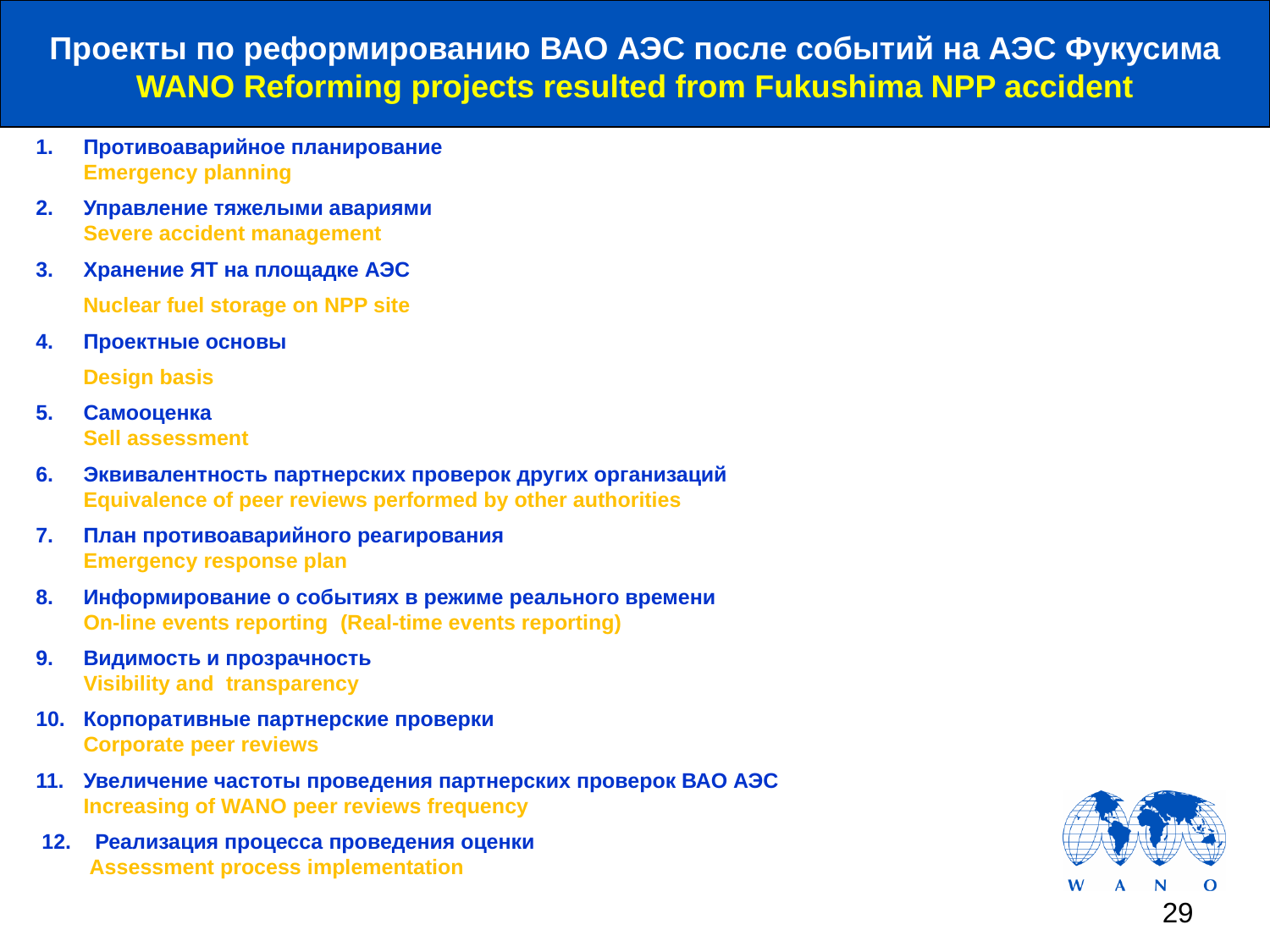

# Проекты по реформированию ВАО АЭС после событий на АЭС Фукусима WANO Reforming projects resulted from Fukushima NPP accident
Противоаварийное планирование
Emergency planning
Управление тяжелыми авариями
Severe accident management
Хранение ЯТ на площадке АЭС
        Nuclear fuel storage on NPP site
Проектные основы
        Design basis
Самооценка
Sell assessment
Эквивалентность партнерских проверок других организаций
Equivalence of peer reviews performed by other authorities
План противоаварийного реагирования
Emergency response plan
Информирование о событиях в режиме реального времени
On-line events reporting  (Real-time events reporting)
Видимость и прозрачность
Visibility and  transparency
Корпоративные партнерские проверки
Corporate peer reviews
Увеличение частоты проведения партнерских проверок ВАО АЭС
Increasing of WANO peer reviews frequency
 12.    Реализация процесса проведения оценки
 Assessment process implementation
29